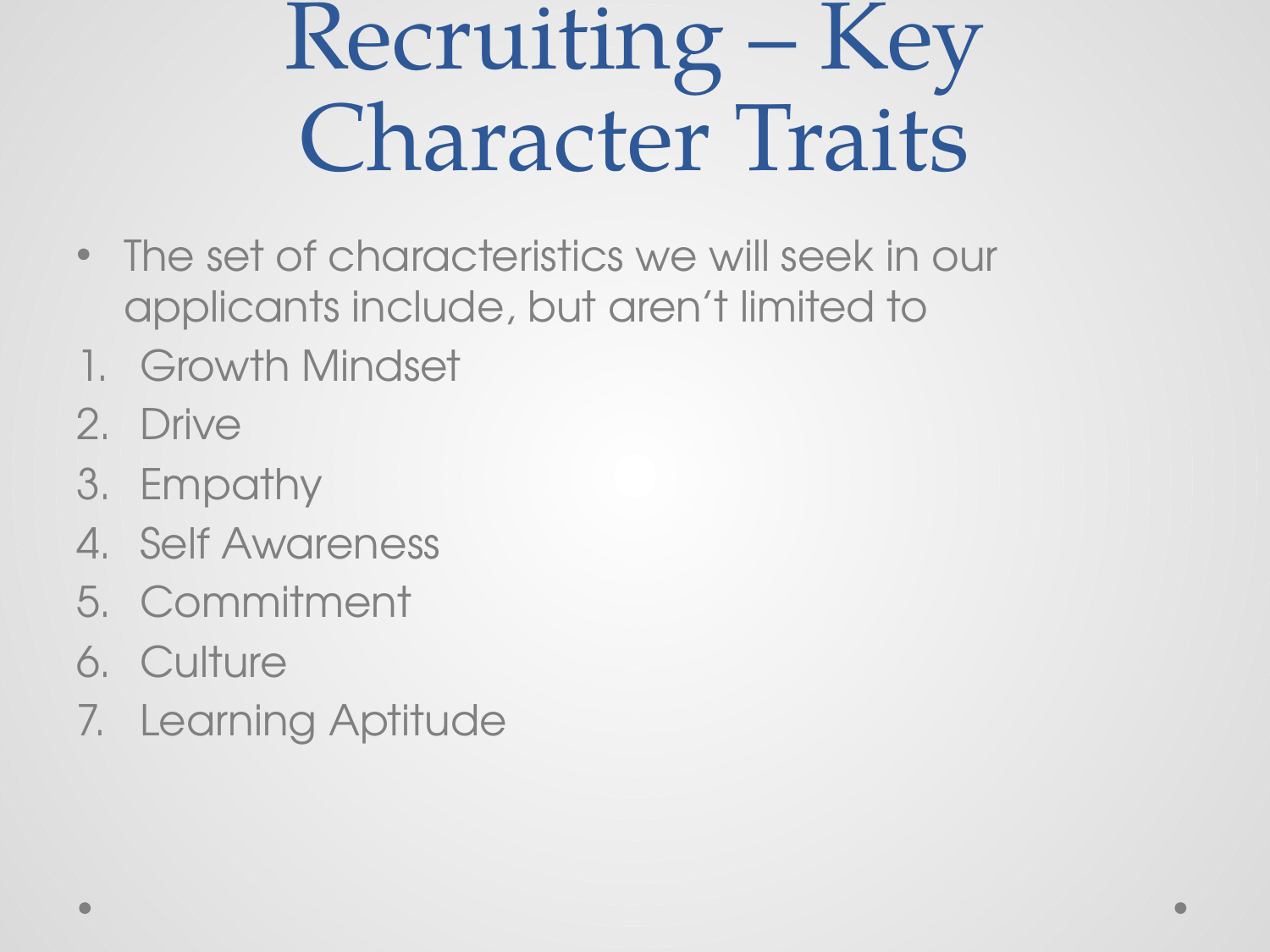

# Recruiting – Key Character Traits
The set of characteristics we will seek in our applicants include, but aren’t limited to
Growth Mindset
Drive
Empathy
Self Awareness
Commitment
Culture
Learning Aptitude